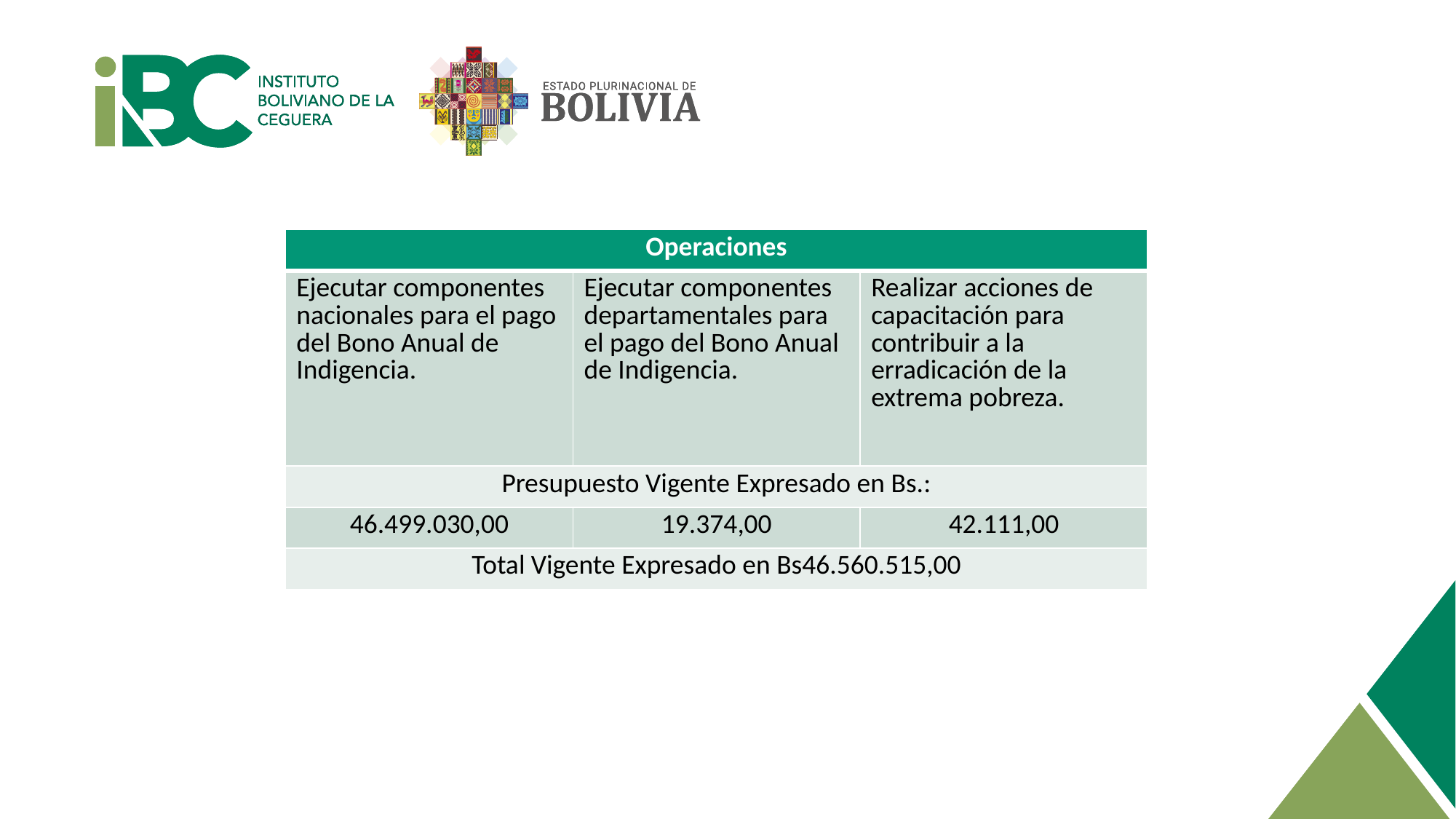

| Operaciones |  |  |
| --- | --- | --- |
| Ejecutar componentes nacionales para el pago del Bono Anual de Indigencia. | Ejecutar componentes departamentales para el pago del Bono Anual de Indigencia. | Realizar acciones de capacitación para contribuir a la erradicación de la extrema pobreza. |
| Presupuesto Vigente Expresado en Bs.: |  |  |
| 46.499.030,00 | 19.374,00 | 42.111,00 |
| Total Vigente Expresado en Bs46.560.515,00 |  |  |